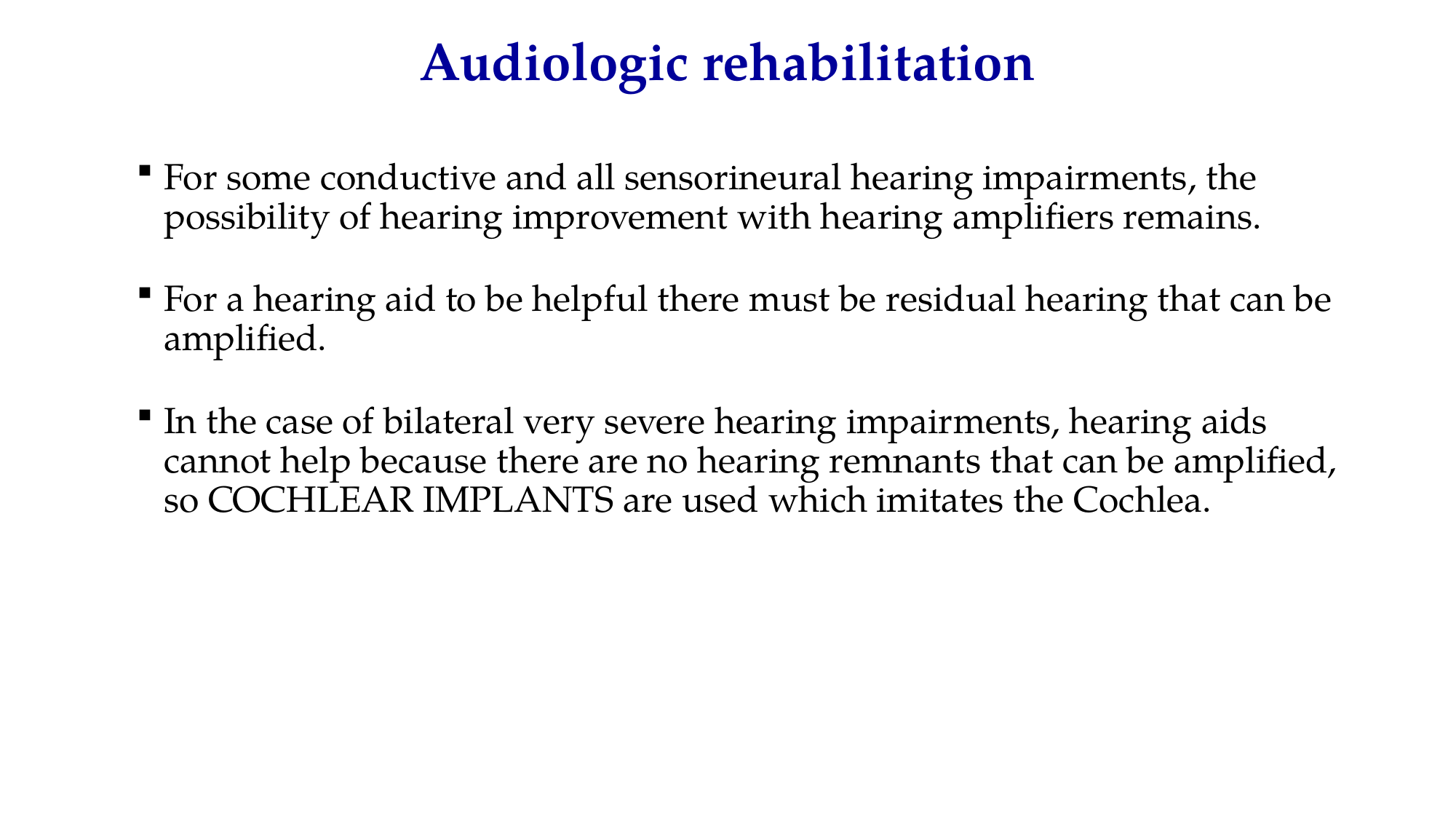

Audiologic rehabilitation
For some conductive and all sensorineural hearing impairments, the possibility of hearing improvement with hearing amplifiers remains.

For a hearing aid to be helpful there must be residual hearing that can be amplified.

In the case of bilateral very severe hearing impairments, hearing aids cannot help because there are no hearing remnants that can be amplified, so COCHLEAR IMPLANTS are used which imitates the Cochlea.